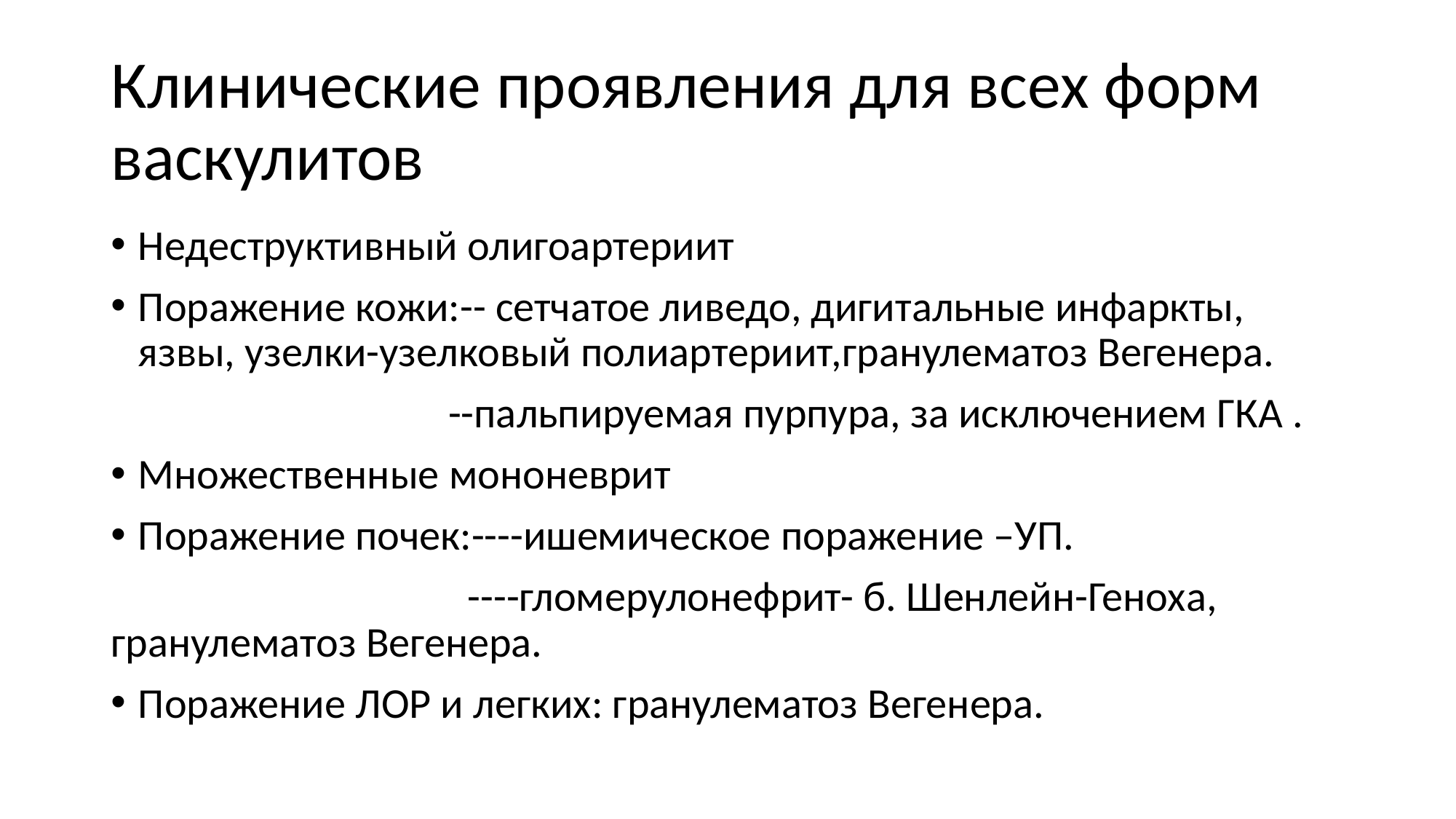

# Клинические проявления для всех форм васкулитов
Недеструктивный олигоартериит
Поражение кожи:-- сетчатое ливедо, дигитальные инфаркты, язвы, узелки-узелковый полиартериит,гранулематоз Вегенера.
                                   --пальпируемая пурпура, за исключением ГКА .
Множественные мононеврит
Поражение почек:----ишемическое поражение –УП.
                                     ----гломерулонефрит- б. Шенлейн-Геноха, гранулематоз Вегенера.
Поражение ЛОР и легких: гранулематоз Вегенера.